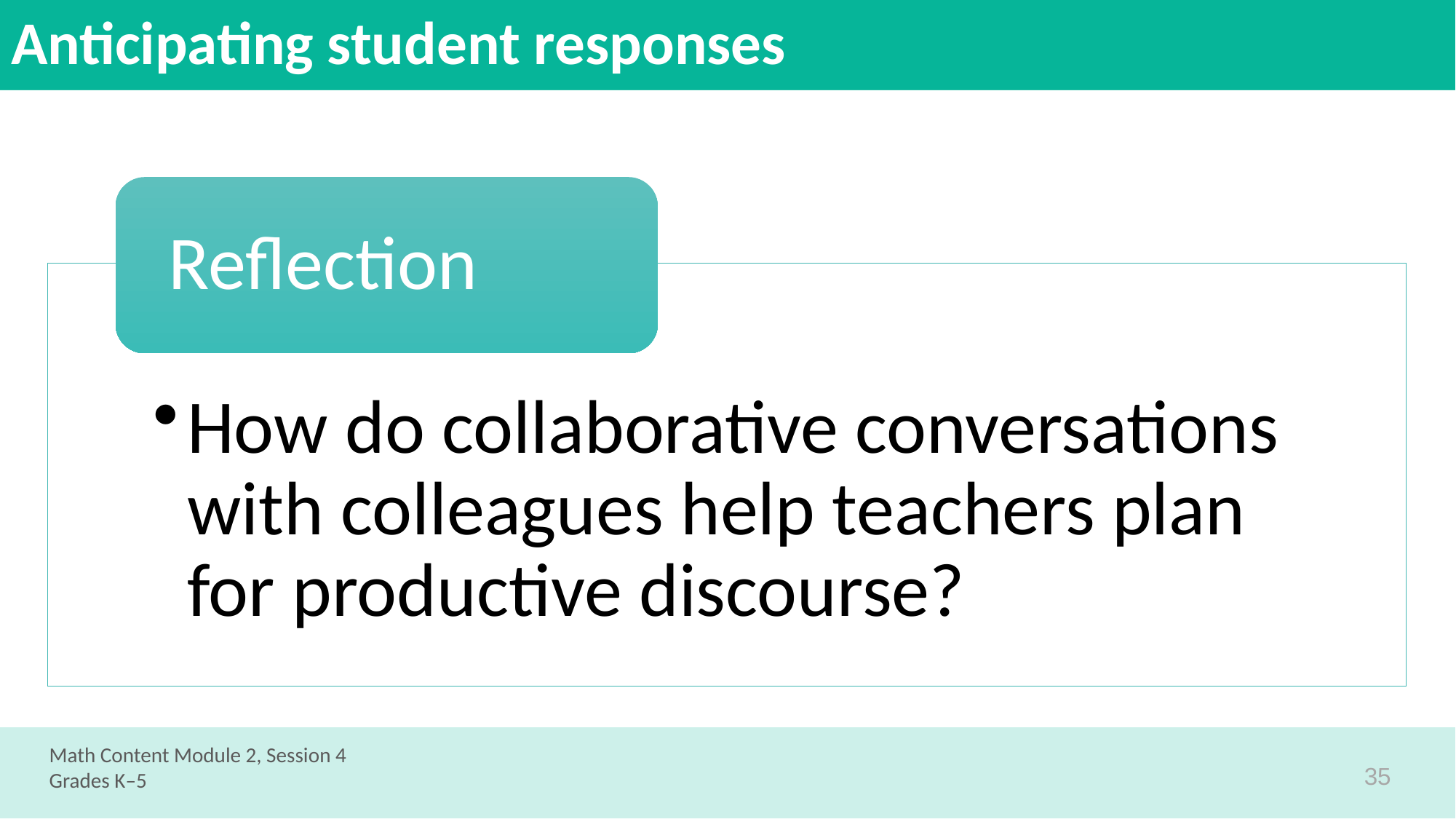

# Anticipating student responses
How do collaborative conversations with colleagues help teachers plan for productive discourse?
Reflection
Math Content Module 2, Session 4
Grades K–5
35